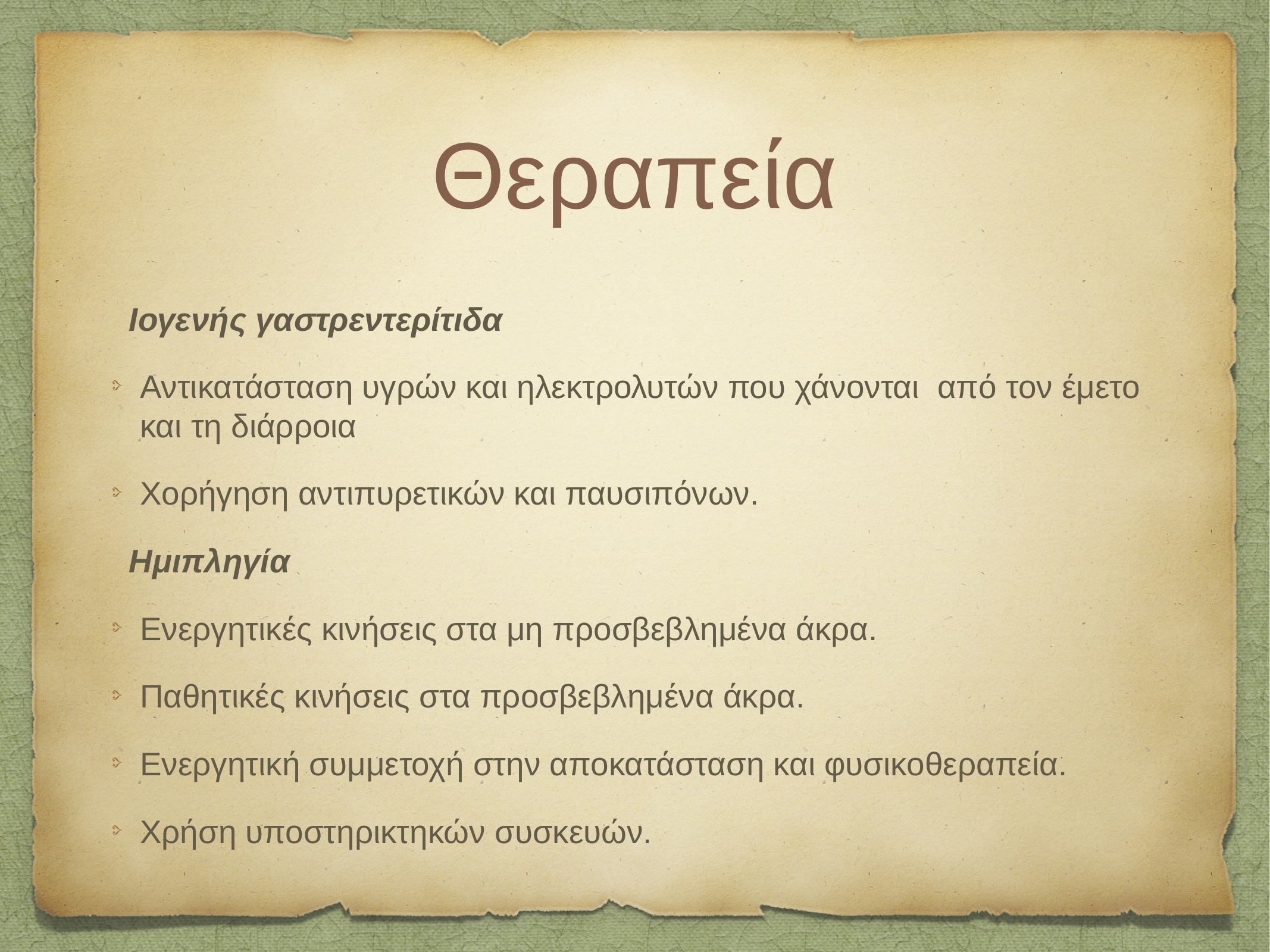

# Θεραπεία
Ιογενής γαστρεντερίτιδα
Αντικατάσταση υγρών και ηλεκτρολυτών που χάνονται  από τον έμετο και τη διάρροια
Χορήγηση αντιπυρετικών και παυσιπόνων.
Ημιπληγία
Ενεργητικές κινήσεις στα μη προσβεβλημένα άκρα.
Παθητικές κινήσεις στα προσβεβλημένα άκρα.
Ενεργητική συμμετοχή στην αποκατάσταση και φυσικοθεραπεία.
Χρήση υποστηρικτηκών συσκευών.